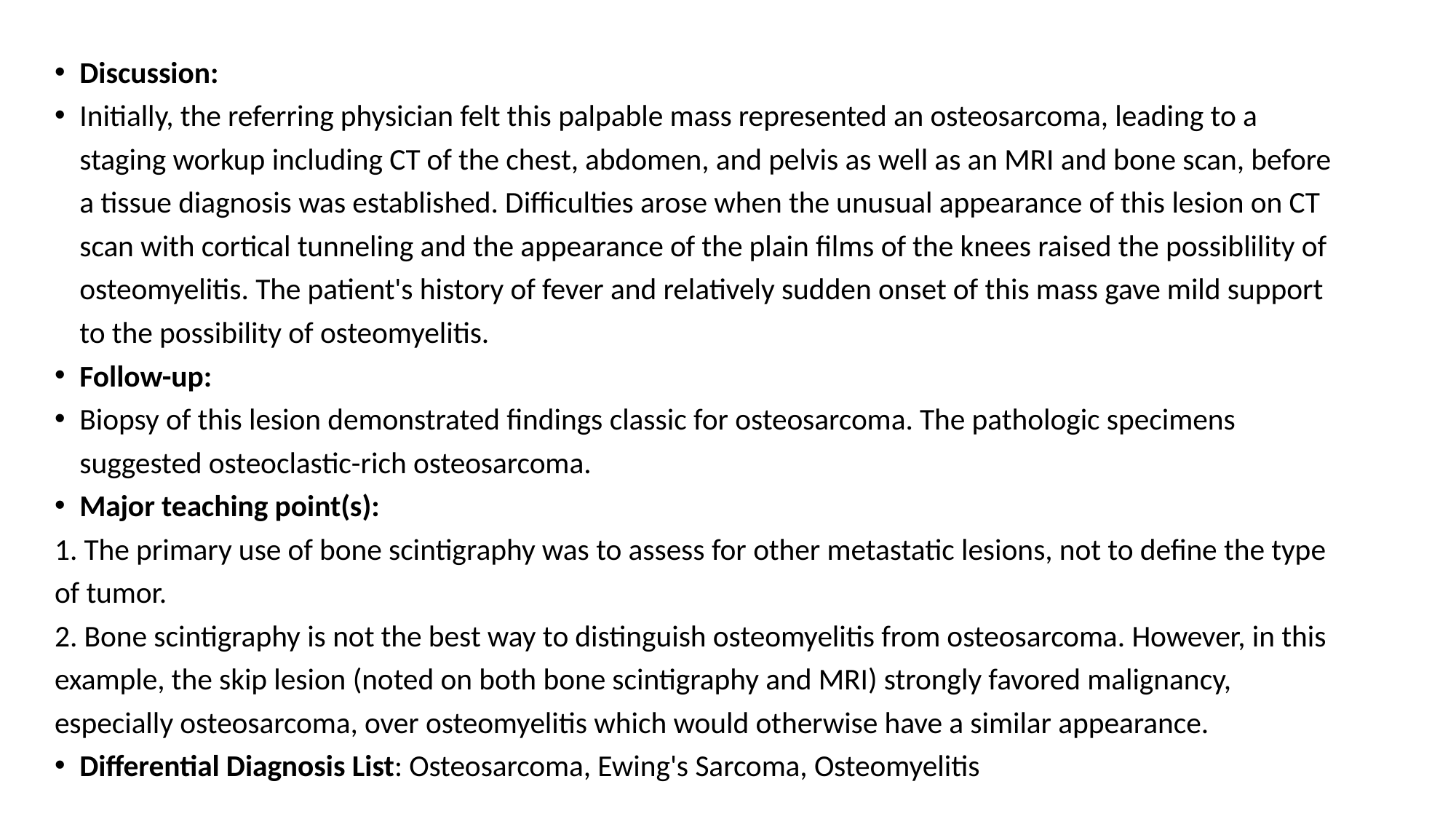

Discussion:
Initially, the referring physician felt this palpable mass represented an osteosarcoma, leading to a staging workup including CT of the chest, abdomen, and pelvis as well as an MRI and bone scan, before a tissue diagnosis was established. Difficulties arose when the unusual appearance of this lesion on CT scan with cortical tunneling and the appearance of the plain films of the knees raised the possiblility of osteomyelitis. The patient's history of fever and relatively sudden onset of this mass gave mild support to the possibility of osteomyelitis.
Follow-up:
Biopsy of this lesion demonstrated findings classic for osteosarcoma. The pathologic specimens suggested osteoclastic-rich osteosarcoma.
Major teaching point(s):
1. The primary use of bone scintigraphy was to assess for other metastatic lesions, not to define the type of tumor.
2. Bone scintigraphy is not the best way to distinguish osteomyelitis from osteosarcoma. However, in this example, the skip lesion (noted on both bone scintigraphy and MRI) strongly favored malignancy, especially osteosarcoma, over osteomyelitis which would otherwise have a similar appearance.
Differential Diagnosis List: Osteosarcoma, Ewing's Sarcoma, Osteomyelitis